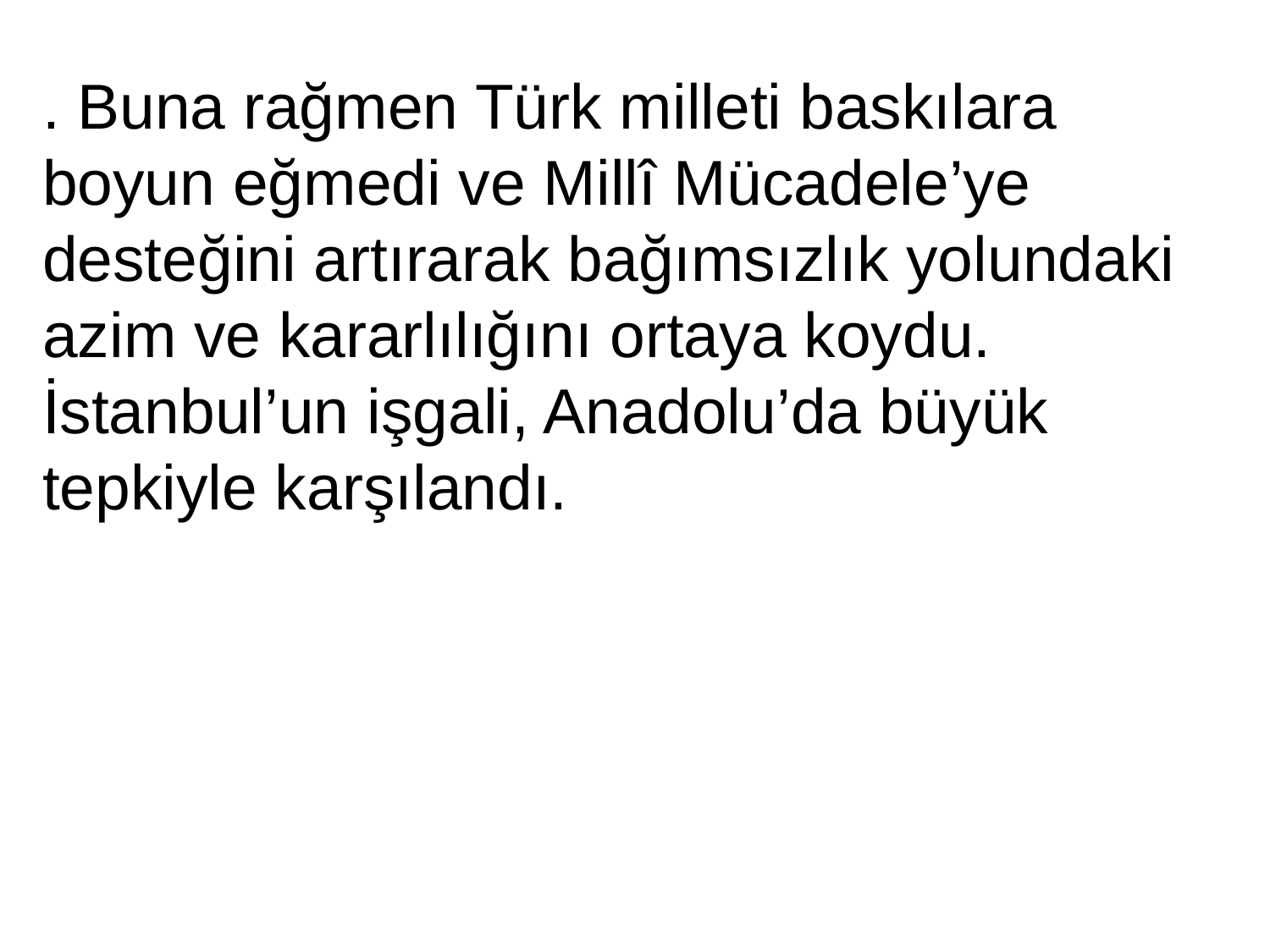

. Buna rağmen Türk milleti baskılara boyun eğmedi ve Millî Mücadele’ye desteğini artırarak bağımsızlık yolundaki azim ve kararlılığını ortaya koydu. İstanbul’un işgali, Anadolu’da büyük tepkiyle karşılandı.